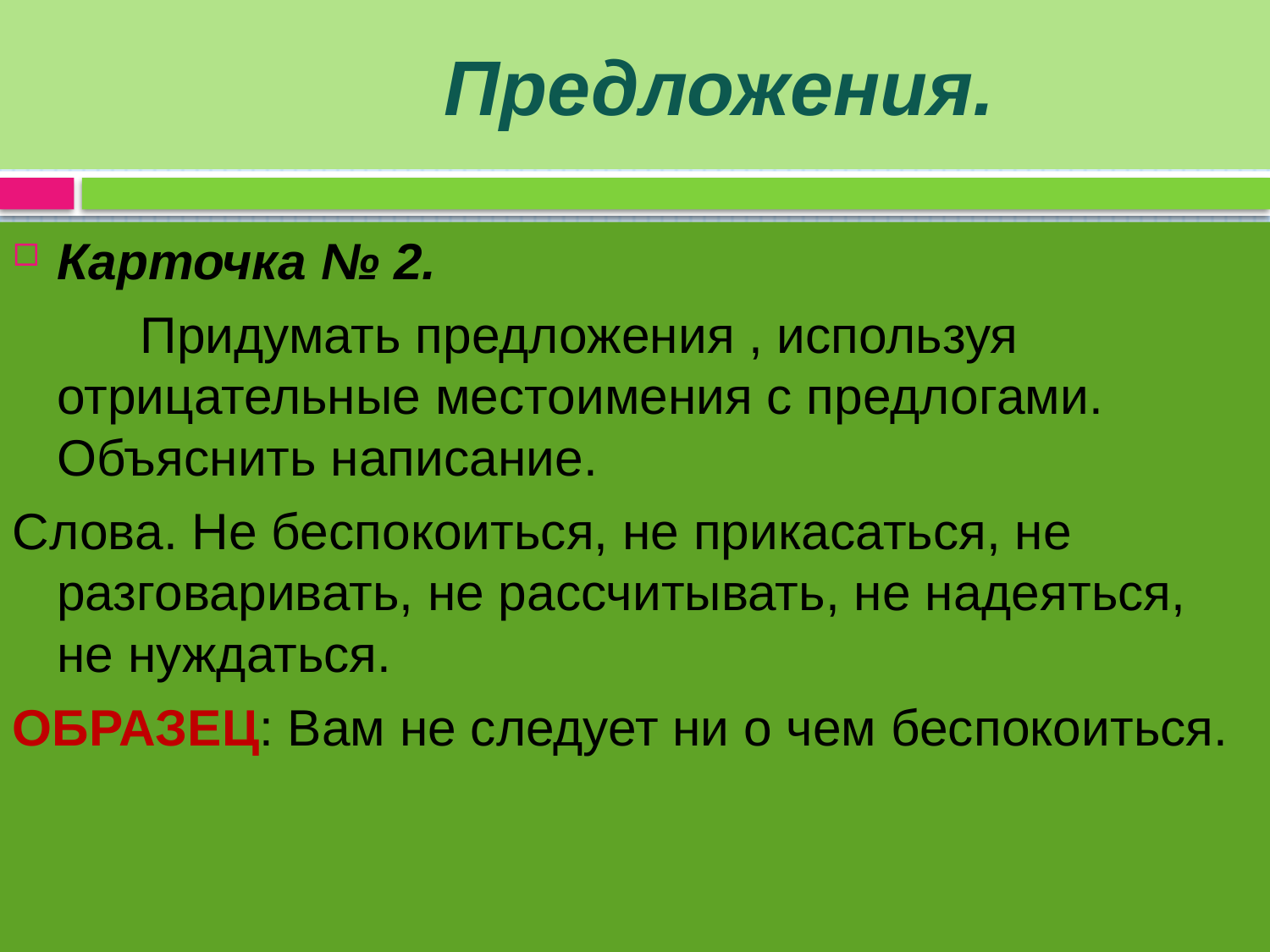

# Предложения.
Карточка № 2.
         Придумать предложения , используя отрицательные местоимения с предлогами. Объяснить написание.
Слова. Не беспокоиться, не прикасаться, не разговаривать, не рассчитывать, не надеяться, не нуждаться.
ОБРАЗЕЦ: Вам не следует ни о чем беспокоиться.